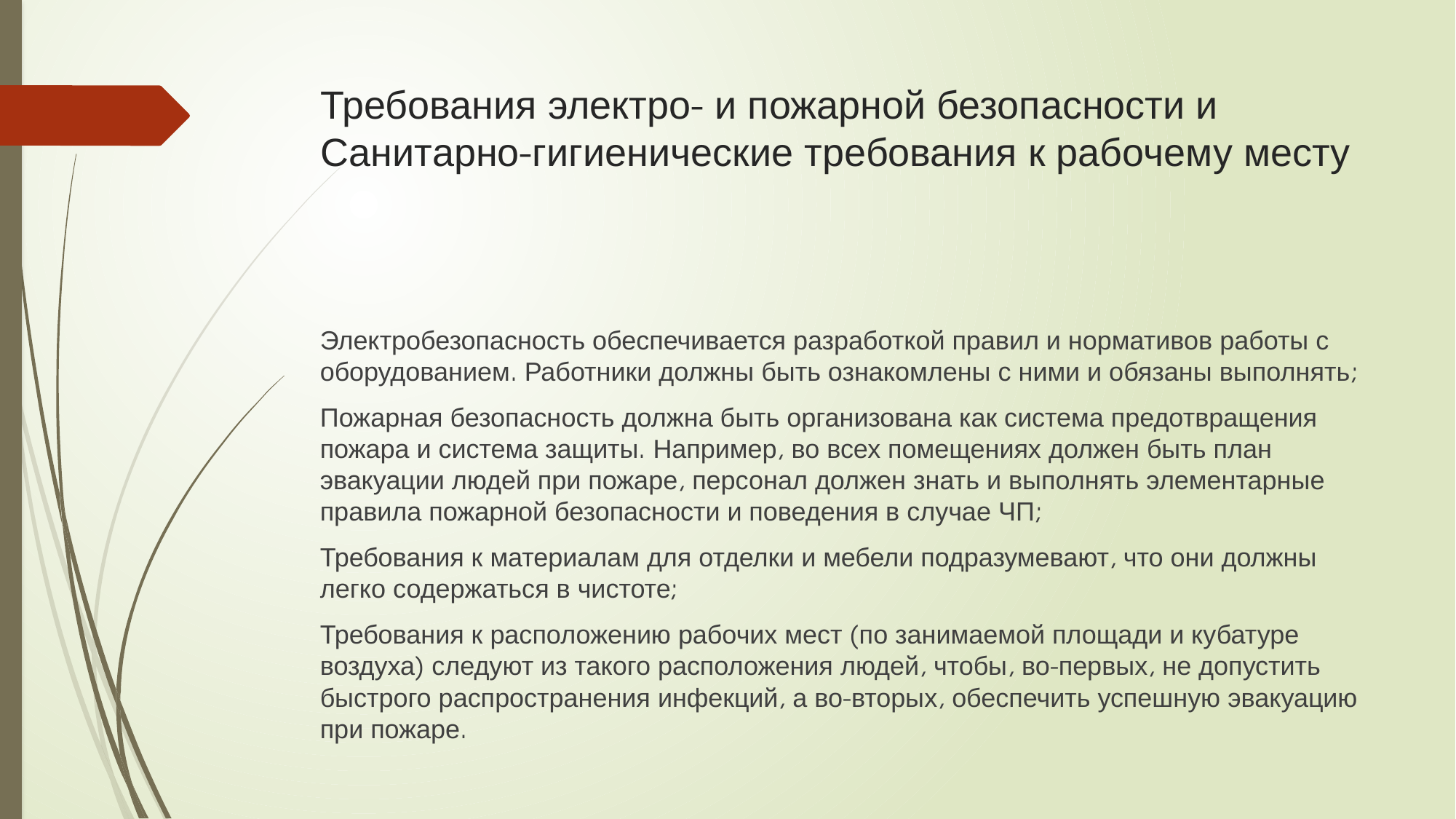

# Требования электро- и пожарной безопасности и Санитарно-гигиенические требования к рабочему месту
Электробезопасность обеспечивается разработкой правил и нормативов работы с оборудованием. Работники должны быть ознакомлены с ними и обязаны выполнять;
Пожарная безопасность должна быть организована как система предотвращения пожара и система защиты. Например, во всех помещениях должен быть план эвакуации людей при пожаре, персонал должен знать и выполнять элементарные правила пожарной безопасности и поведения в случае ЧП;
Требования к материалам для отделки и мебели подразумевают, что они должны легко содержаться в чистоте;
Требования к расположению рабочих мест (по занимаемой площади и кубатуре воздуха) следуют из такого расположения людей, чтобы, во-первых, не допустить быстрого распространения инфекций, а во-вторых, обеспечить успешную эвакуацию при пожаре.